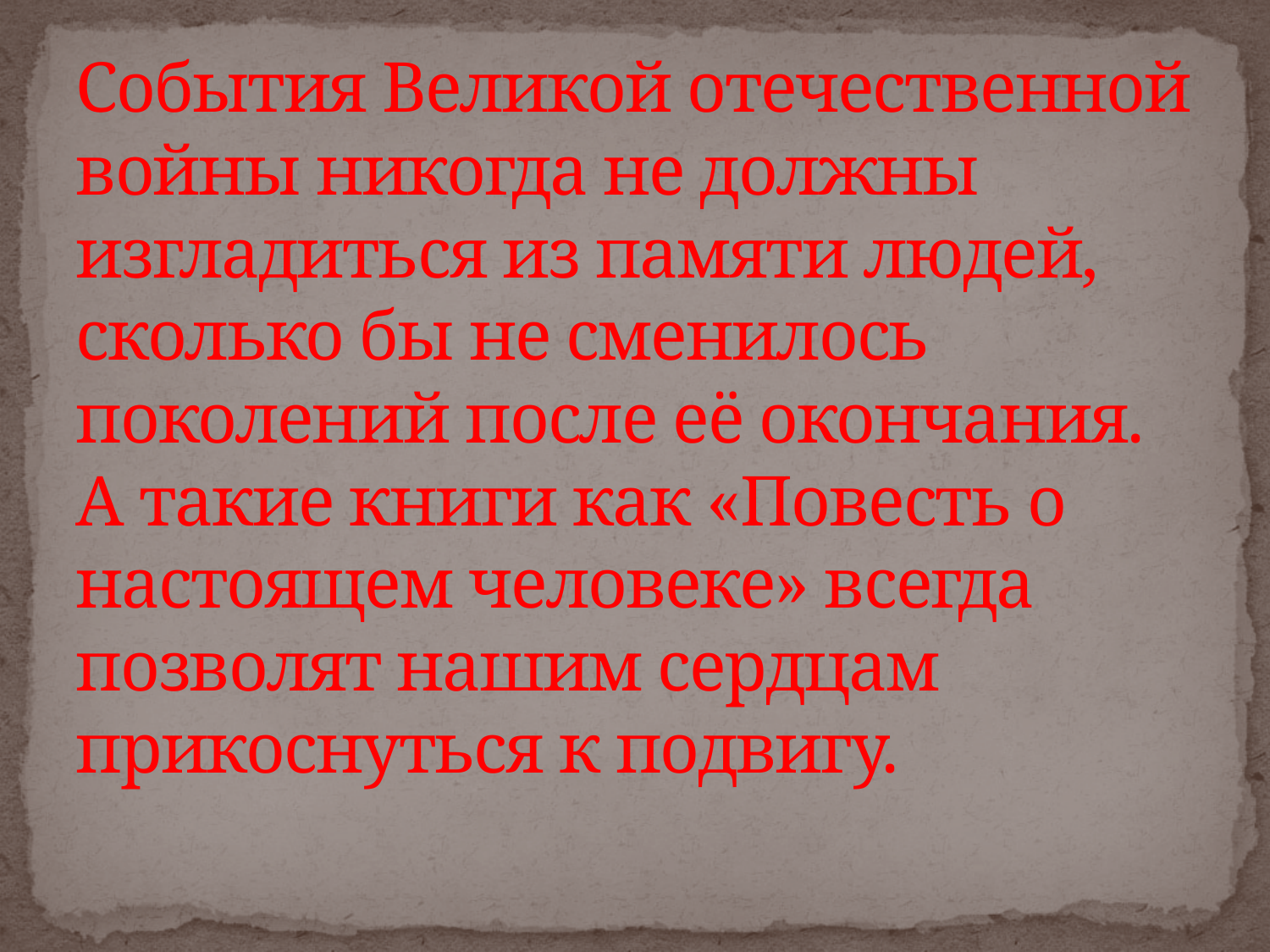

# События Великой отечественной войны никогда не должны изгладиться из памяти людей, сколько бы не сменилось поколений после её окончания. А такие книги как «Повесть о настоящем человеке» всегда позволят нашим сердцам прикоснуться к подвигу.